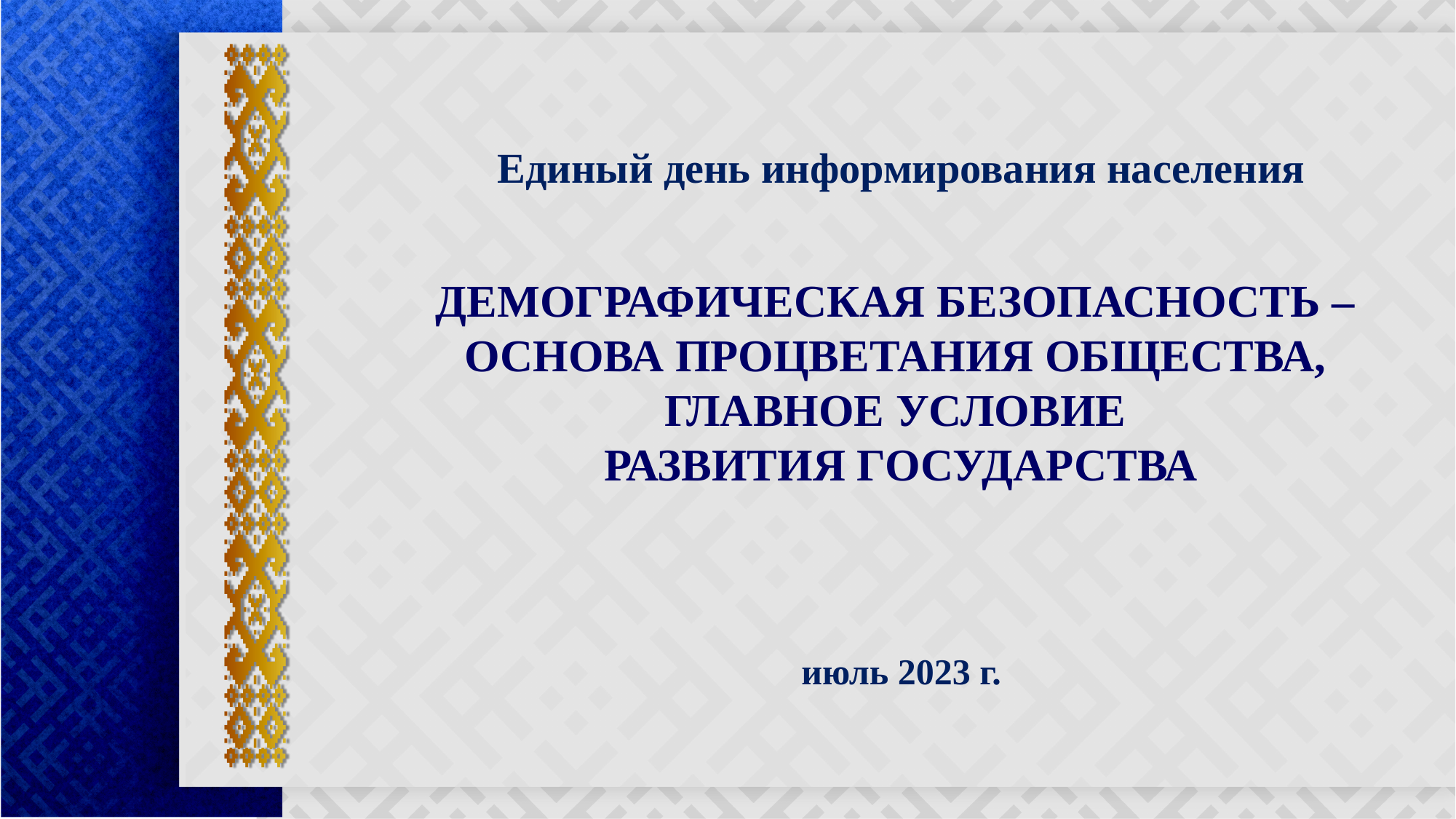

# Единый день информирования населения ДЕМОГРАФИЧЕСКАЯ БЕЗОПАСНОСТЬ – ОСНОВА ПРОЦВЕТАНИЯ ОБЩЕСТВА, ГЛАВНОЕ УСЛОВИЕ РАЗВИТИЯ ГОСУДАРСТВА июль 2023 г.